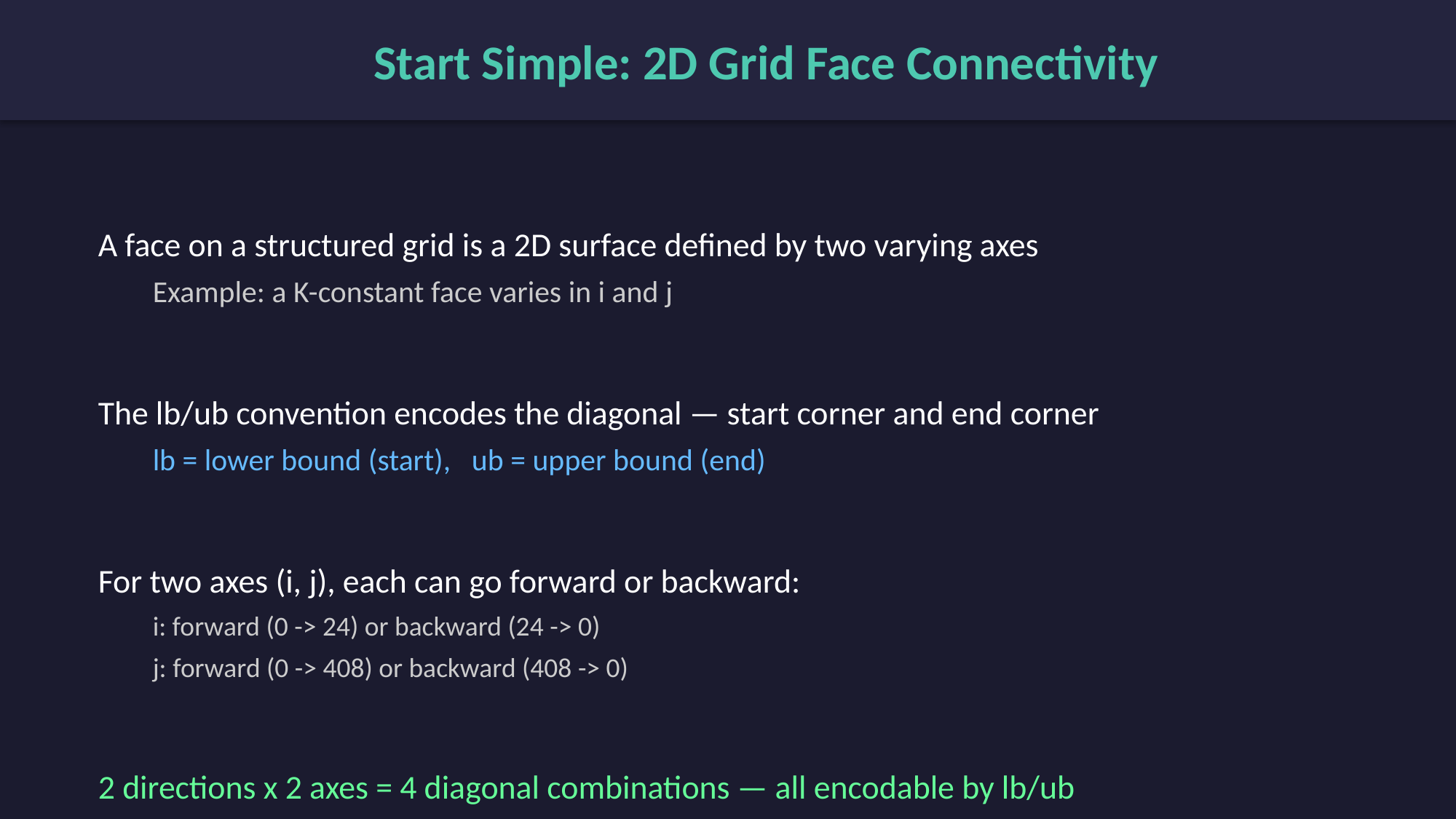

Start Simple: 2D Grid Face Connectivity

A face on a structured grid is a 2D surface defined by two varying axes
Example: a K-constant face varies in i and j

The lb/ub convention encodes the diagonal — start corner and end corner
lb = lower bound (start),   ub = upper bound (end)

For two axes (i, j), each can go forward or backward:
i: forward (0 -> 24) or backward (24 -> 0)
j: forward (0 -> 408) or backward (408 -> 0)

2 directions x 2 axes = 4 diagonal combinations — all encodable by lb/ub